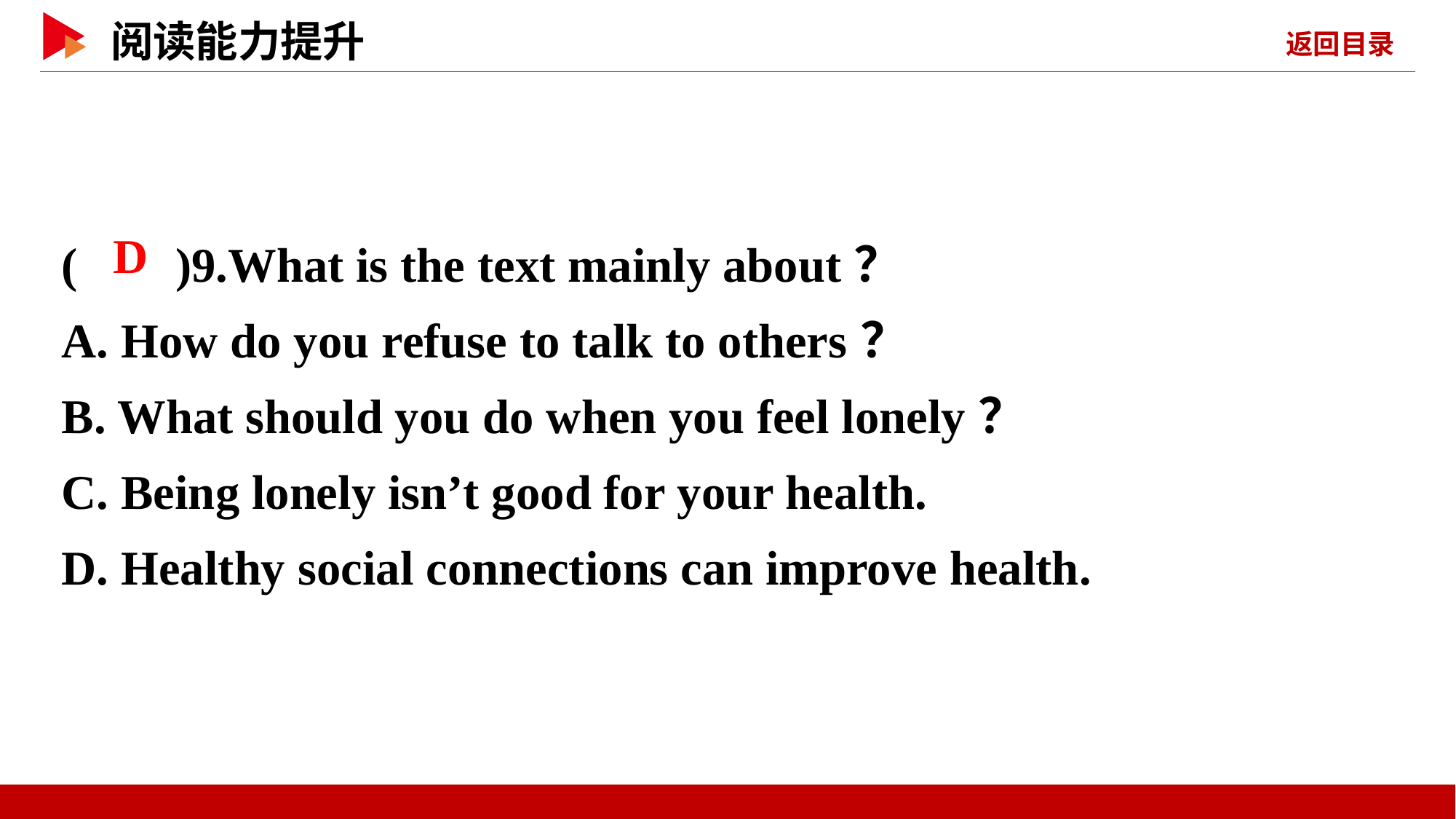

(        )9.What is the text mainly about？
A. How do you refuse to talk to others？
B. What should you do when you feel lonely？
C. Being lonely isn’t good for your health.
D. Healthy social connections can improve health.
   D